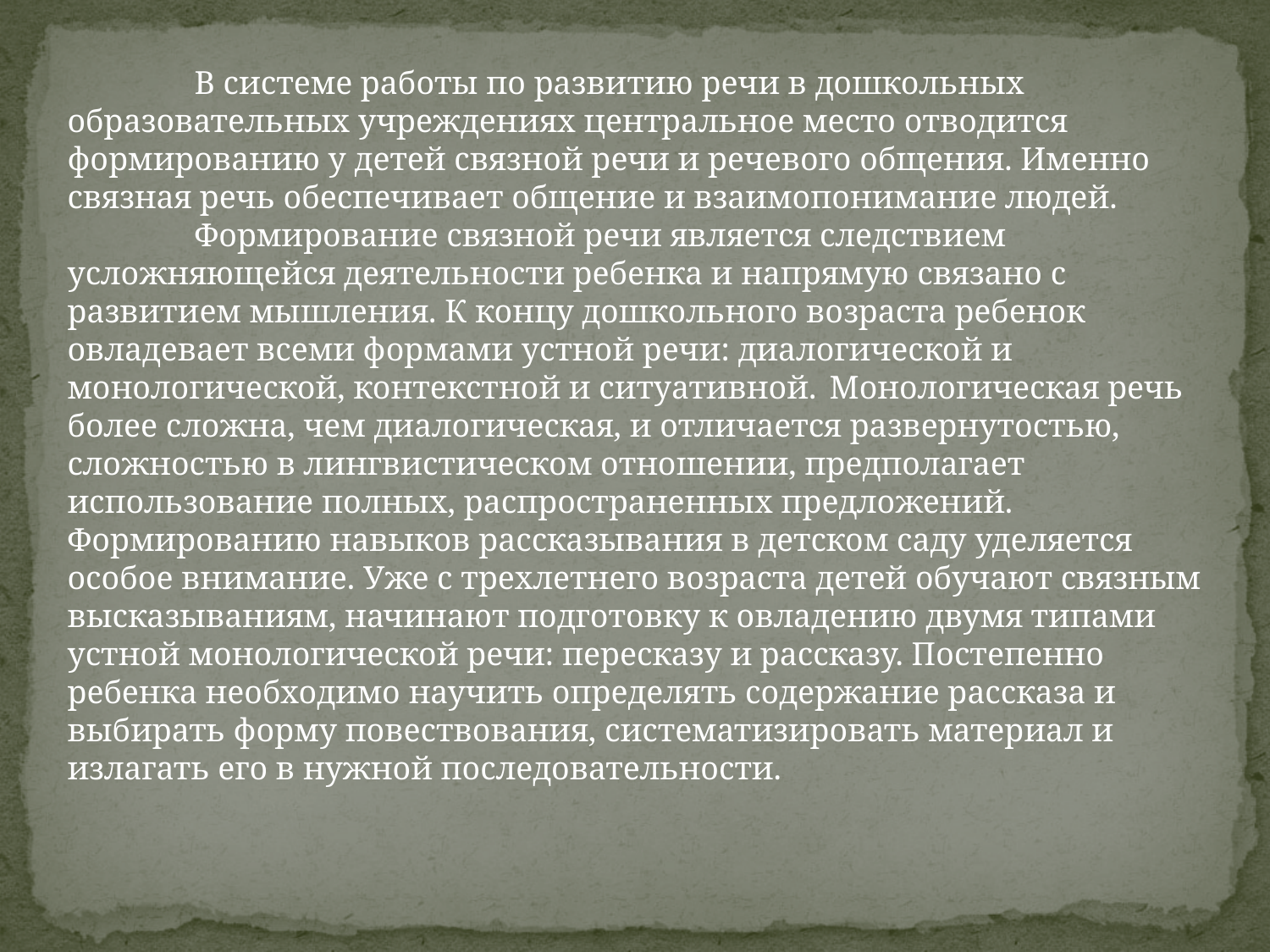

В системе работы по развитию речи в дошкольных образовательных учреждениях центральное место отводится формированию у детей связной речи и речевого общения. Именно связная речь обеспечивает общение и взаимопонимание людей.
	Формирование связной речи является следствием усложняющейся деятельности ребенка и напрямую связано с развитием мышления. К концу дошкольного возраста ребенок овладевает всеми формами устной речи: диалогической и монологической, контекстной и ситуативной. 	Монологическая речь более сложна, чем диалогическая, и отличается развернутостью, сложностью в лингвистическом отношении, предполагает использование полных, распространенных предложений.
Формированию навыков рассказывания в детском саду уделяется особое внимание. Уже с трехлетнего возраста детей обучают связным высказываниям, начинают подготовку к овладению двумя типами устной монологической речи: пересказу и рассказу. Постепенно ребенка необходимо научить определять содержание рассказа и выбирать форму повествования, систематизировать материал и излагать его в нужной последовательности.